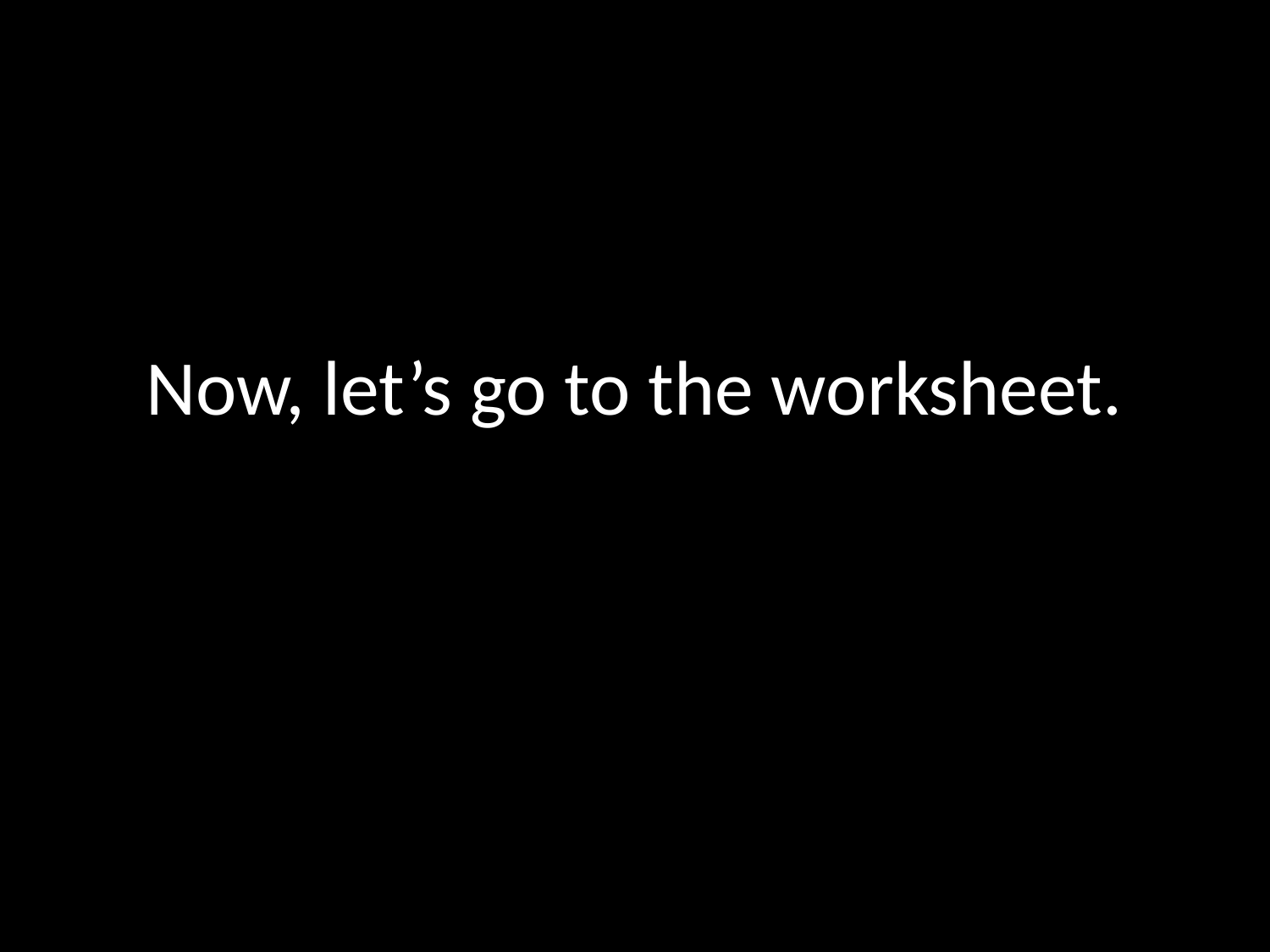

#

Now, let’s go to the worksheet.